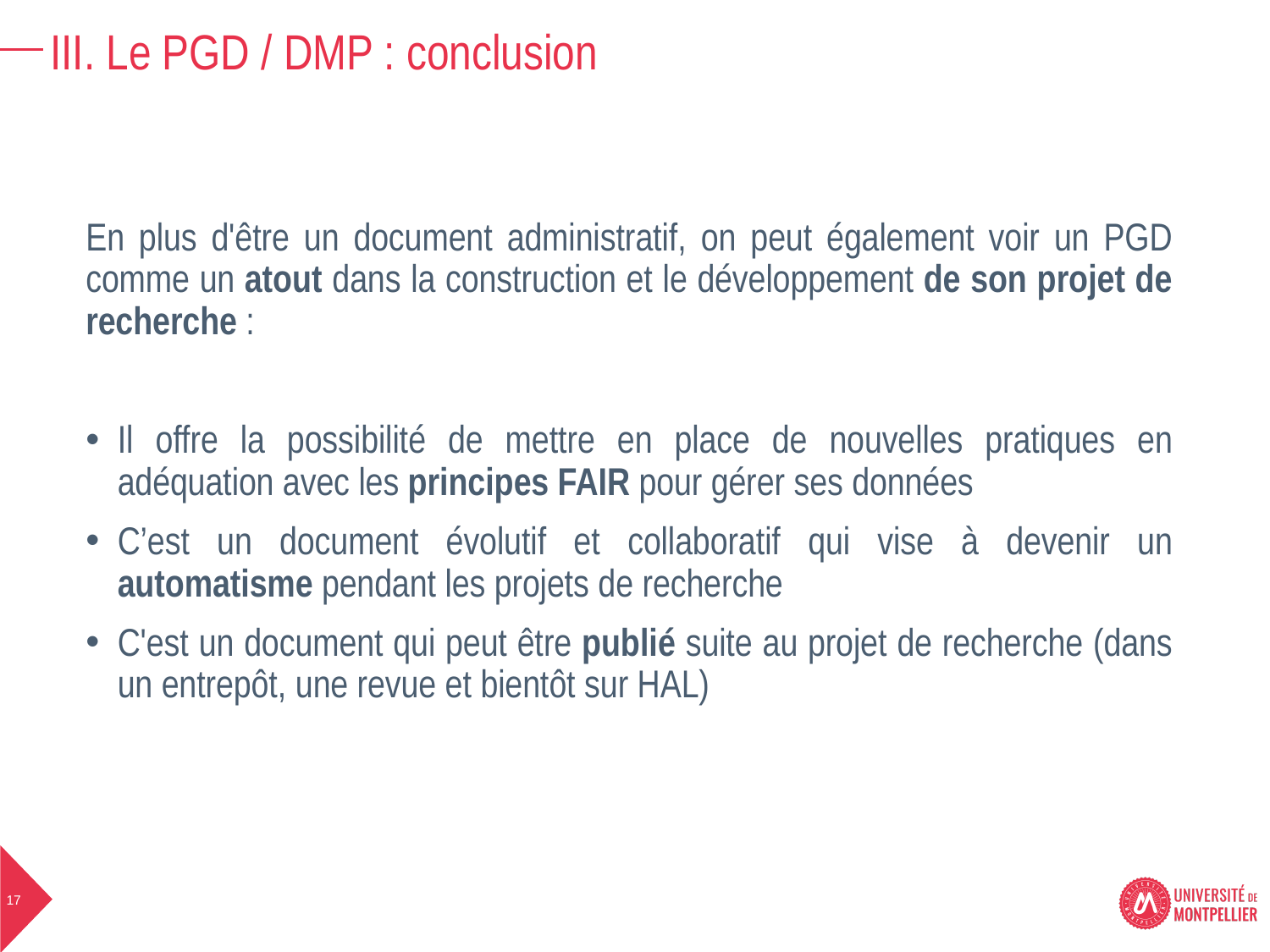

III. Le PGD / DMP : conclusion
En plus d'être un document administratif, on peut également voir un PGD comme un atout dans la construction et le développement de son projet de recherche :

Il offre la possibilité de mettre en place de nouvelles pratiques en adéquation avec les principes FAIR pour gérer ses données
C’est un document évolutif et collaboratif qui vise à devenir un automatisme pendant les projets de recherche
C'est un document qui peut être publié suite au projet de recherche (dans un entrepôt, une revue et bientôt sur HAL)
17